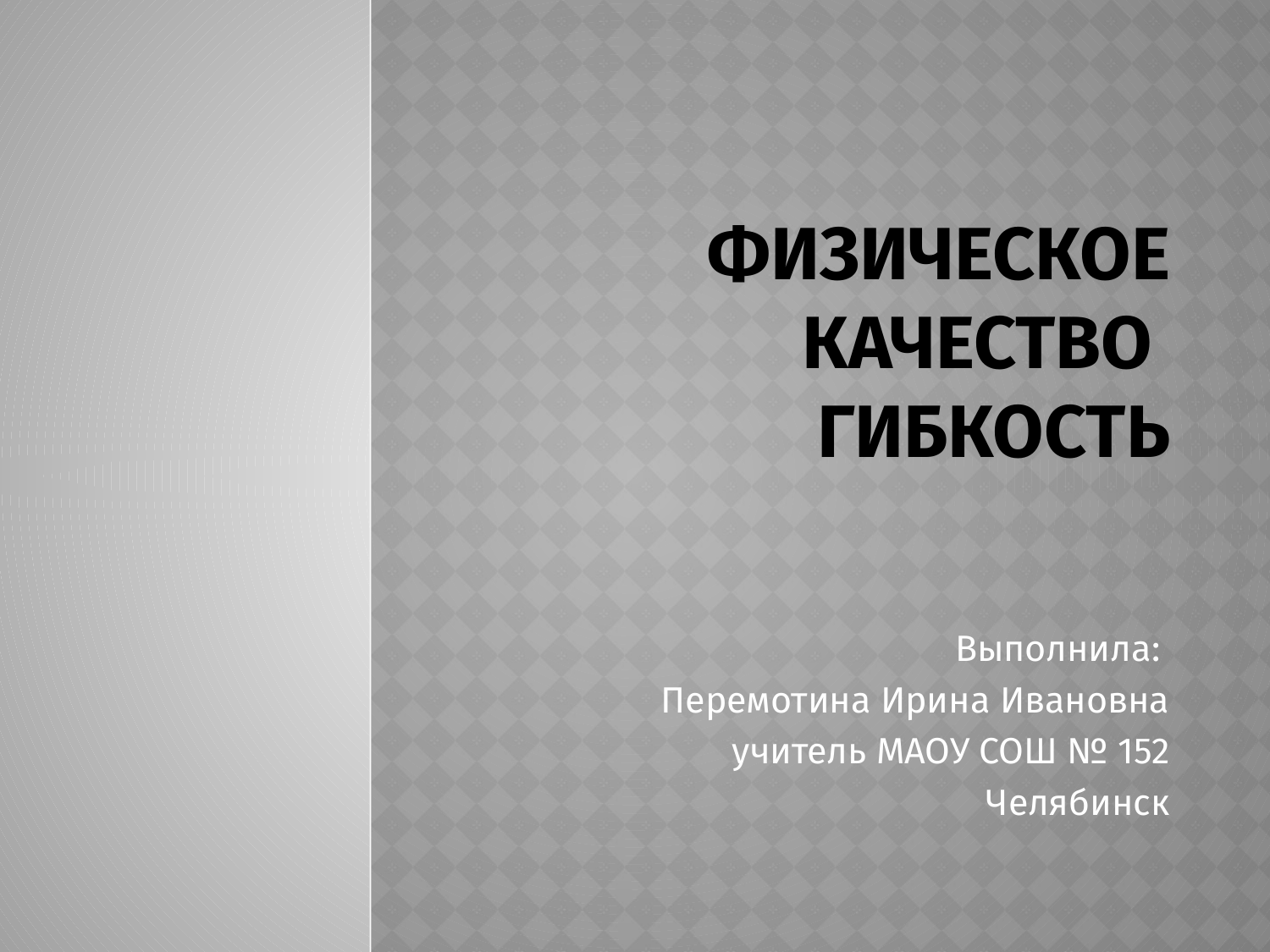

# Физическое качество гибкость
Выполнила:
Перемотина Ирина Ивановна
учитель МАОУ СОШ № 152
Челябинск